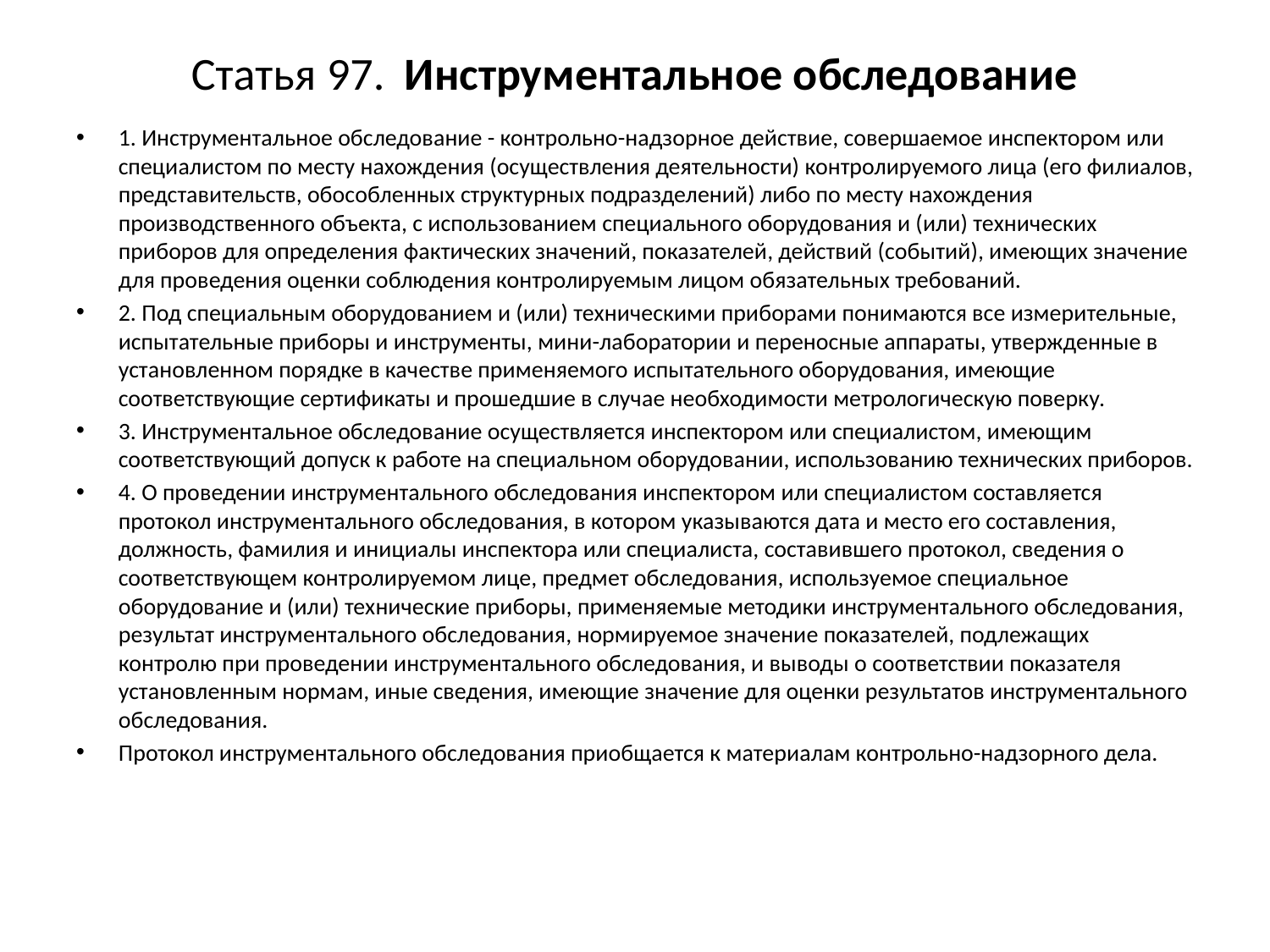

# Статья 97.	Инструментальное обследование
1. Инструментальное обследование - контрольно-надзорное действие, совершаемое инспектором или специалистом по месту нахождения (осуществления деятельности) контролируемого лица (его филиалов, представительств, обособленных структурных подразделений) либо по месту нахождения производственного объекта, с использованием специального оборудования и (или) технических приборов для определения фактических значений, показателей, действий (событий), имеющих значение для проведения оценки соблюдения контролируемым лицом обязательных требований.
2. Под специальным оборудованием и (или) техническими приборами понимаются все измерительные, испытательные приборы и инструменты, мини-лаборатории и переносные аппараты, утвержденные в установленном порядке в качестве применяемого испытательного оборудования, имеющие соответствующие сертификаты и прошедшие в случае необходимости метрологическую поверку.
3. Инструментальное обследование осуществляется инспектором или специалистом, имеющим соответствующий допуск к работе на специальном оборудовании, использованию технических приборов.
4. О проведении инструментального обследования инспектором или специалистом составляется протокол инструментального обследования, в котором указываются дата и место его составления, должность, фамилия и инициалы инспектора или специалиста, составившего протокол, сведения о соответствующем контролируемом лице, предмет обследования, используемое специальное оборудование и (или) технические приборы, применяемые методики инструментального обследования, результат инструментального обследования, нормируемое значение показателей, подлежащих контролю при проведении инструментального обследования, и выводы о соответствии показателя установленным нормам, иные сведения, имеющие значение для оценки результатов инструментального обследования.
Протокол инструментального обследования приобщается к материалам контрольно-надзорного дела.